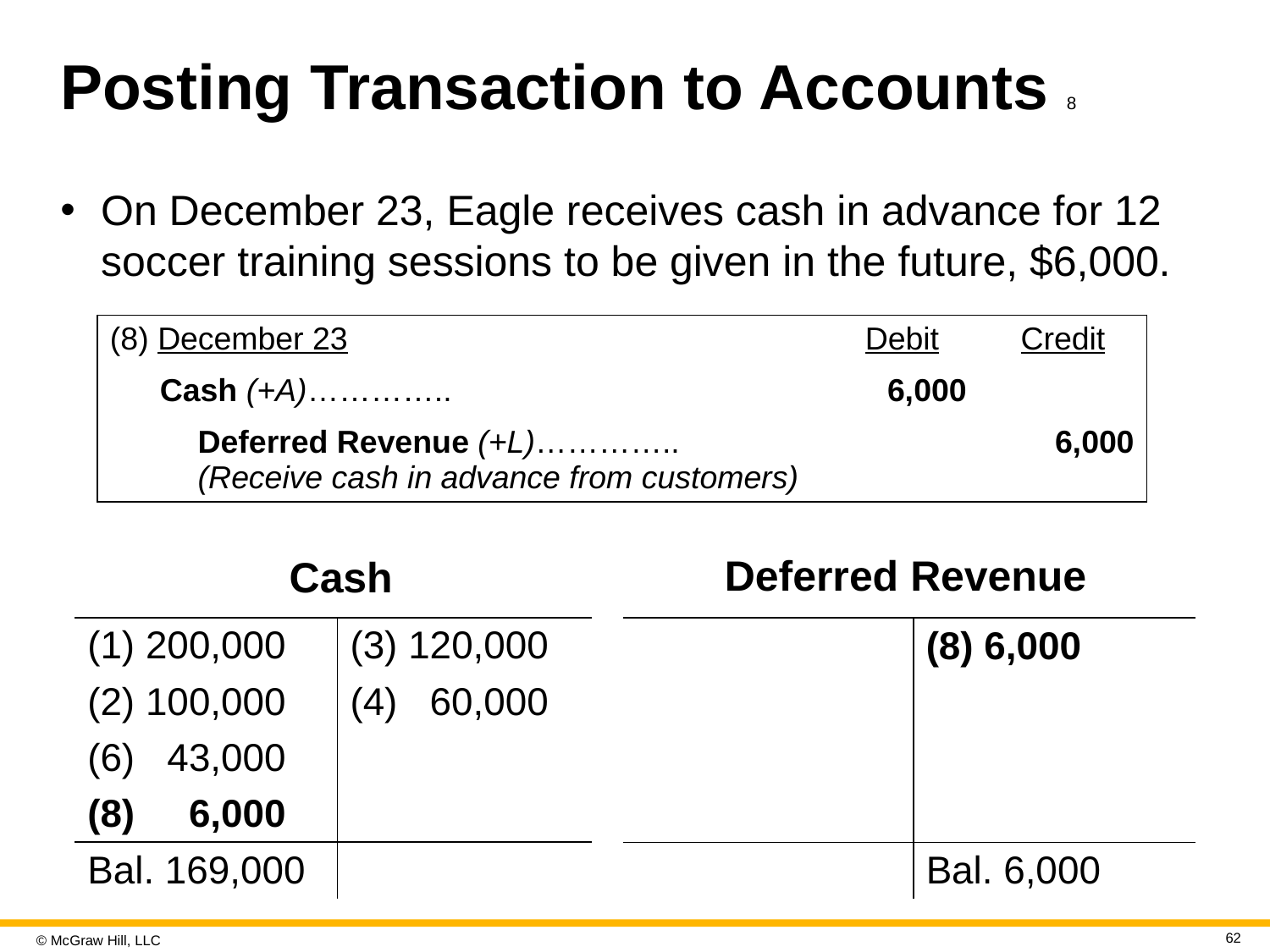

# Posting Transaction to Accounts 8
On December 23, Eagle receives cash in advance for 12 soccer training sessions to be given in the future, $6,000.
| (8) December 23 | Debit | Credit |
| --- | --- | --- |
| Cash (+A)………….. | 6,000 |  |
| Deferred Revenue (+L)………….. (Receive cash in advance from customers) |  | 6,000 |
Cash
Deferred Revenue
| (1) 200,000 | (3) 120,000 |
| --- | --- |
| (2) 100,000 | (4) 60,000 |
| (6) 43,000 |  |
| (8) 6,000 |  |
| Bal. 169,000 |  |
|  | (8) 6,000 |
| --- | --- |
|  |  |
|  |  |
|  |  |
|  | Bal. 6,000 |
62